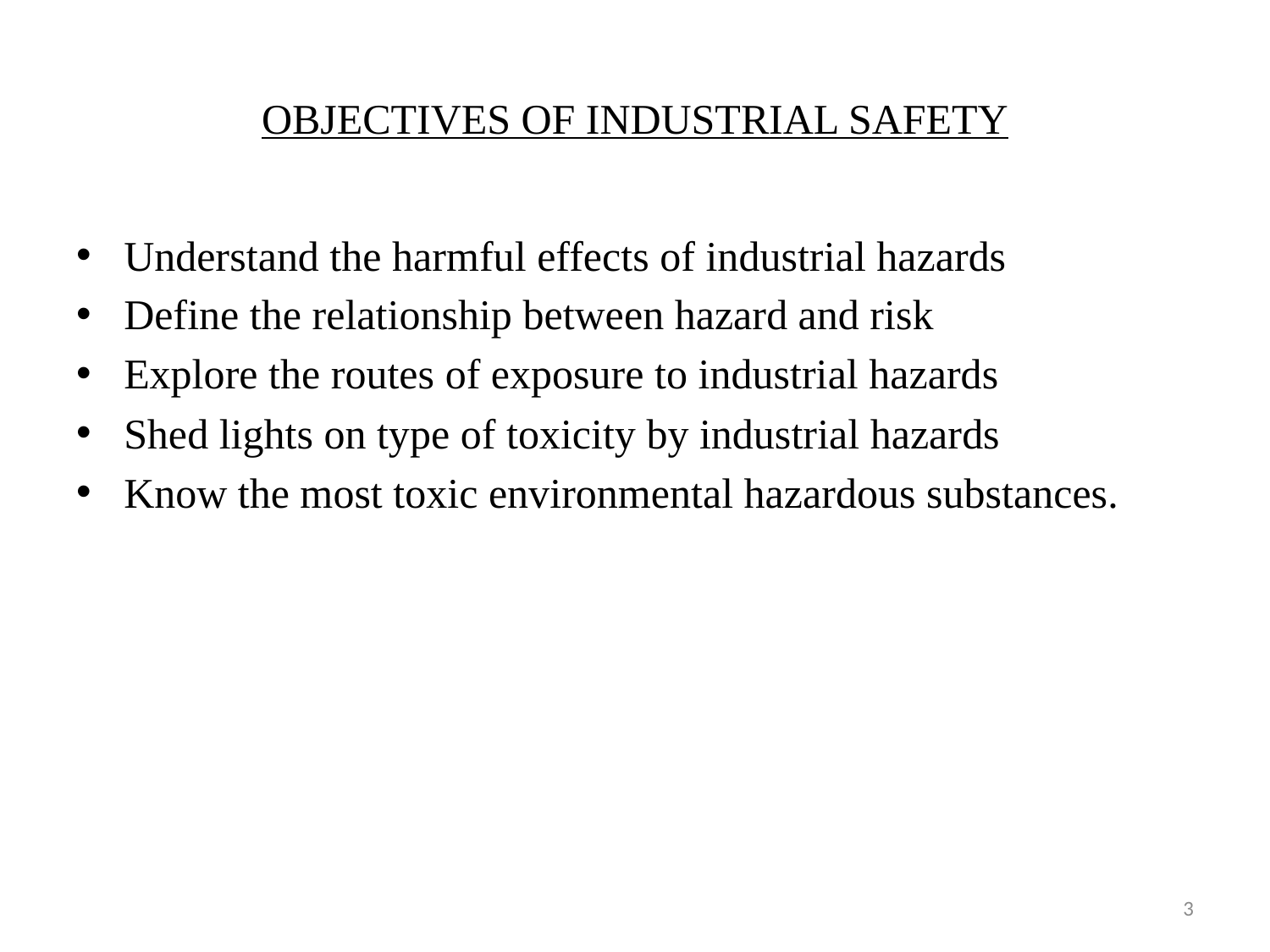

# OBJECTIVES OF INDUSTRIAL SAFETY
Understand the harmful effects of industrial hazards
Define the relationship between hazard and risk
Explore the routes of exposure to industrial hazards
Shed lights on type of toxicity by industrial hazards
Know the most toxic environmental hazardous substances.

3